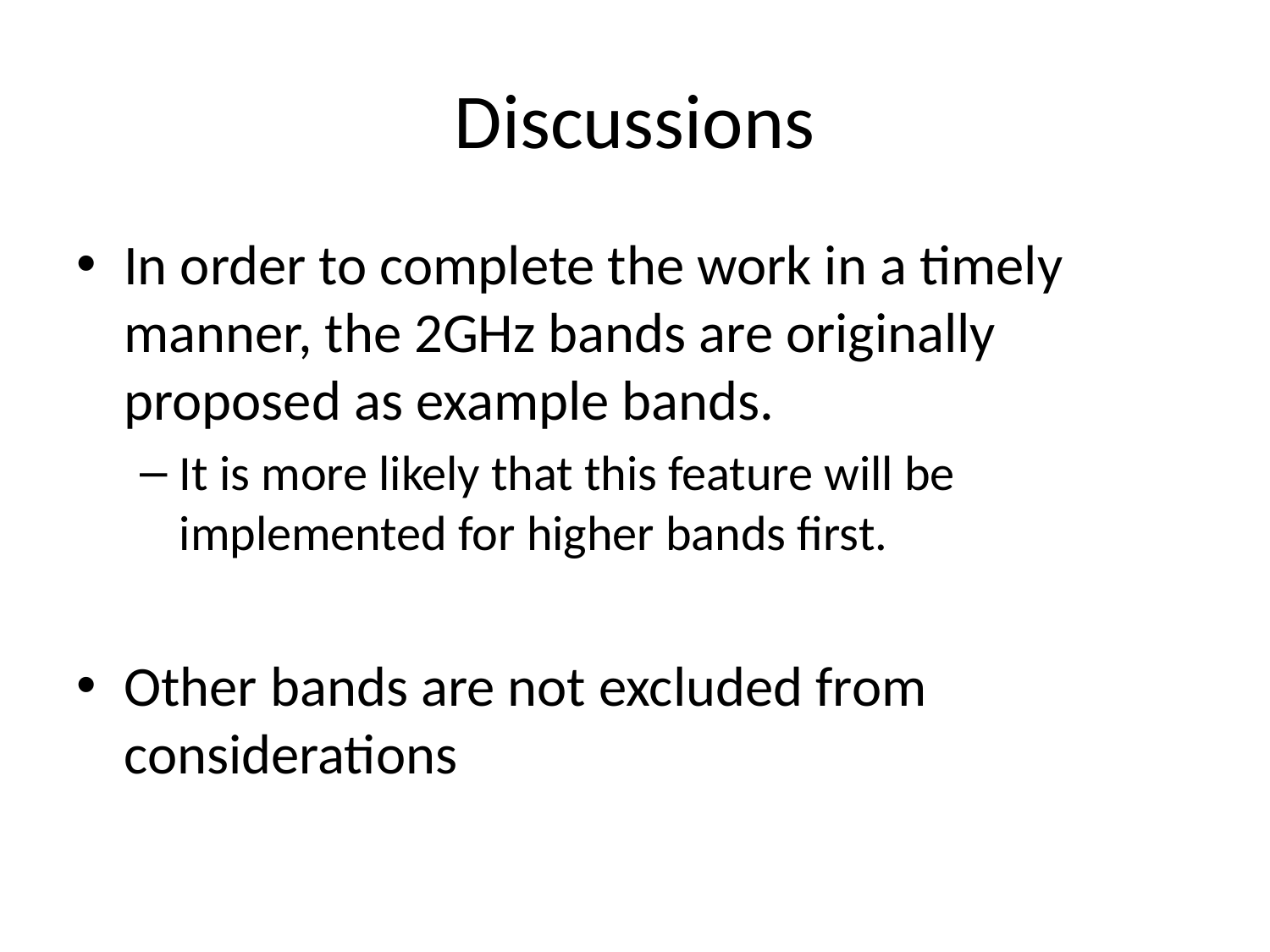

# Discussions
In order to complete the work in a timely manner, the 2GHz bands are originally proposed as example bands.
It is more likely that this feature will be implemented for higher bands first.

Other bands are not excluded from considerations